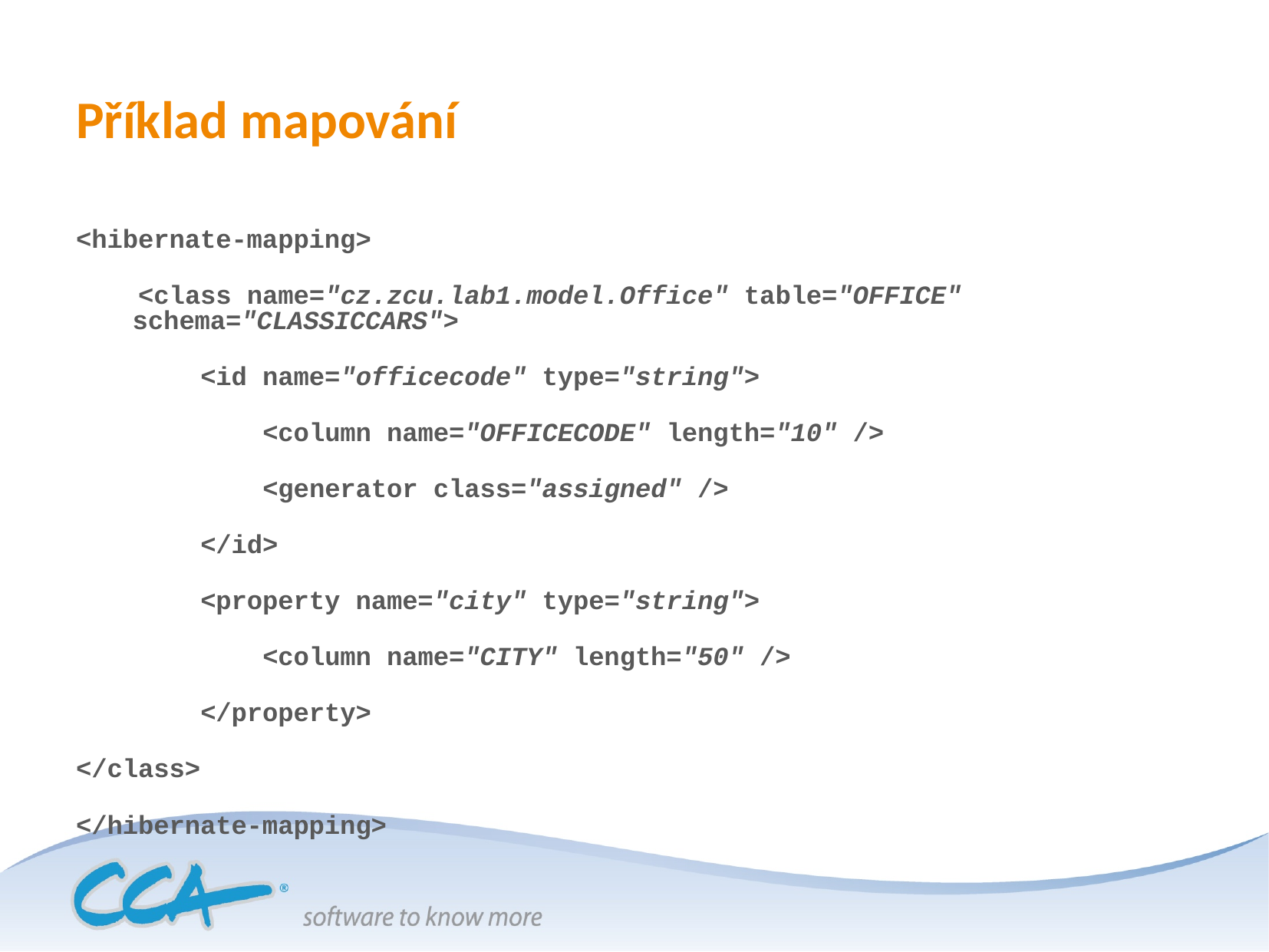

# Příklad mapování
<hibernate-mapping>
    <class name="cz.zcu.lab1.model.Office" table="OFFICE" schema="CLASSICCARS">
        <id name="officecode" type="string">
            <column name="OFFICECODE" length="10" />
            <generator class="assigned" />
        </id>
        <property name="city" type="string">
            <column name="CITY" length="50" />
        </property>
</class>
</hibernate-mapping>